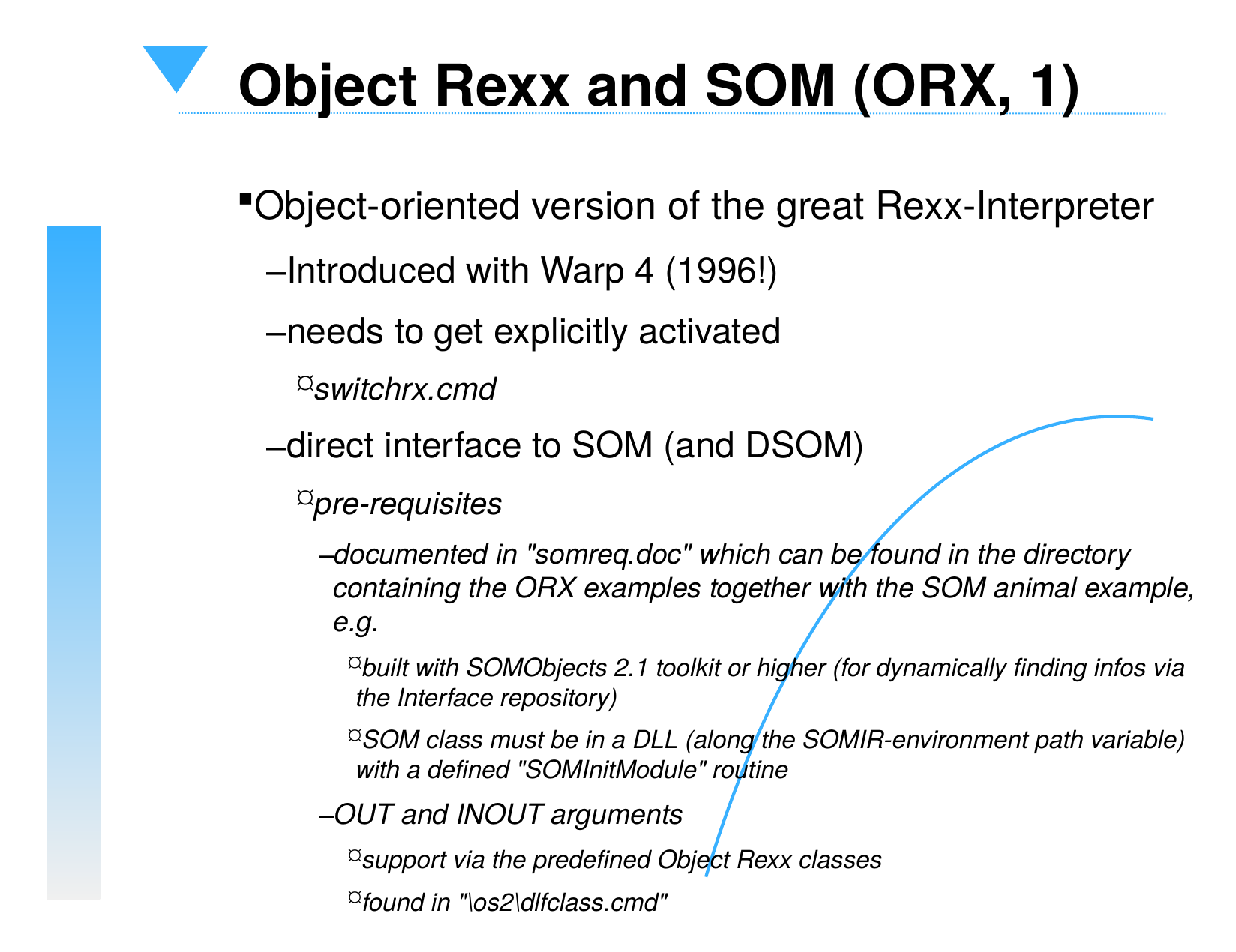

Object Rexx and SOM (ORX, 1)

Object-oriented version of the great Rexx-Interpreter
Introduced with Warp 4 (1996!)
needs to get explicitly activated
switchrx.cmd
direct interface to SOM (and DSOM)
pre-requisites
documented in "somreq.doc" which can be found in the directory containing the ORX examples together with the SOM animal example, e.g.
built with SOMObjects 2.1 toolkit or higher (for dynamically finding infos via the Interface repository)
SOM class must be in a DLL (along the SOMIR-environment path variable) with a defined "SOMInitModule" routine
OUT and INOUT arguments
support via the predefined Object Rexx classes
found in "\os2\dlfclass.cmd"